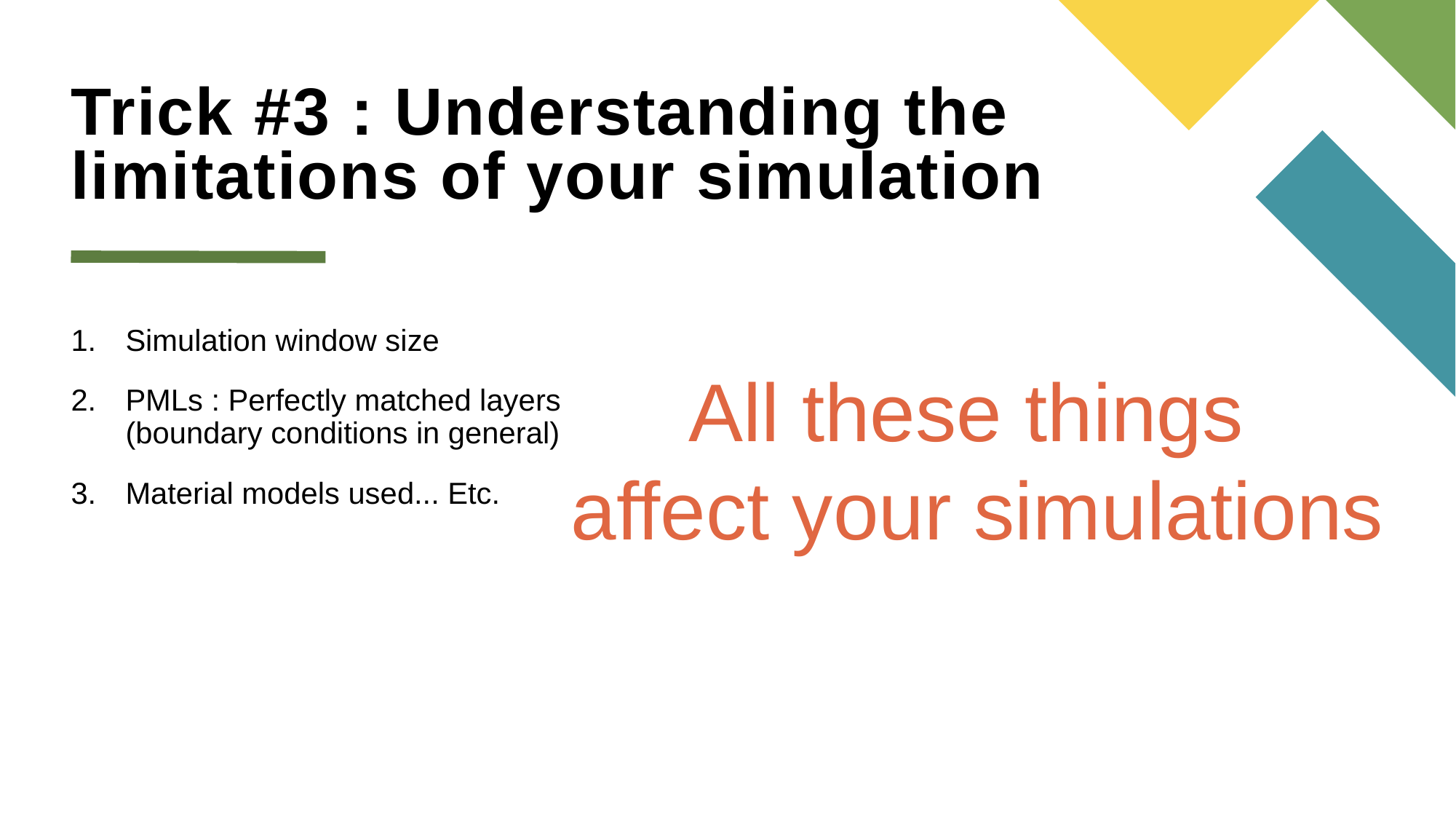

# Trick #3 : Understanding the limitations of your simulation
Simulation window size
PMLs : Perfectly matched layers (boundary conditions in general)
Material models used... Etc.
All these things
affect your simulations